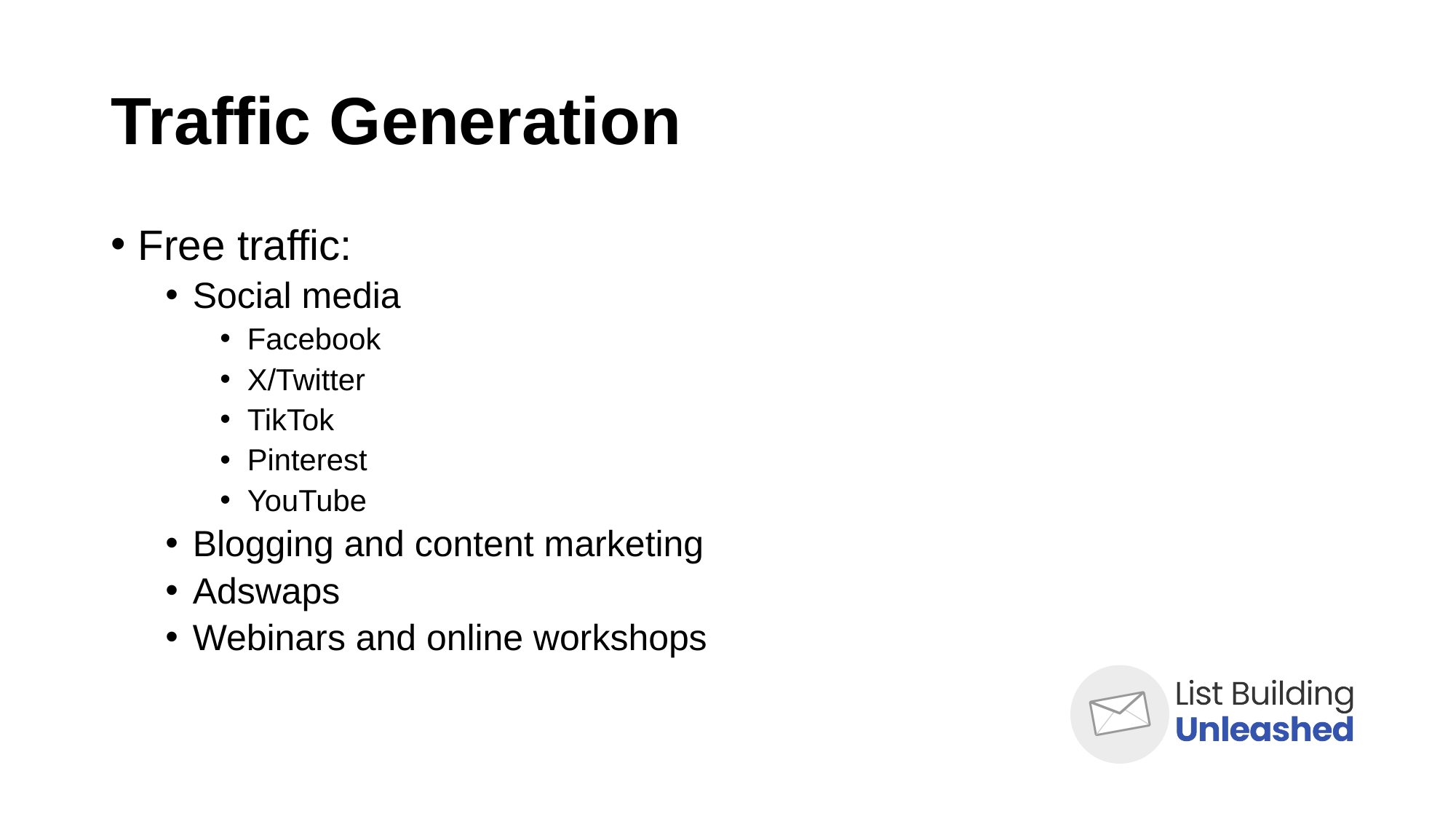

# Traffic Generation
Free traffic:
Social media
Facebook
X/Twitter
TikTok
Pinterest
YouTube
Blogging and content marketing
Adswaps
Webinars and online workshops